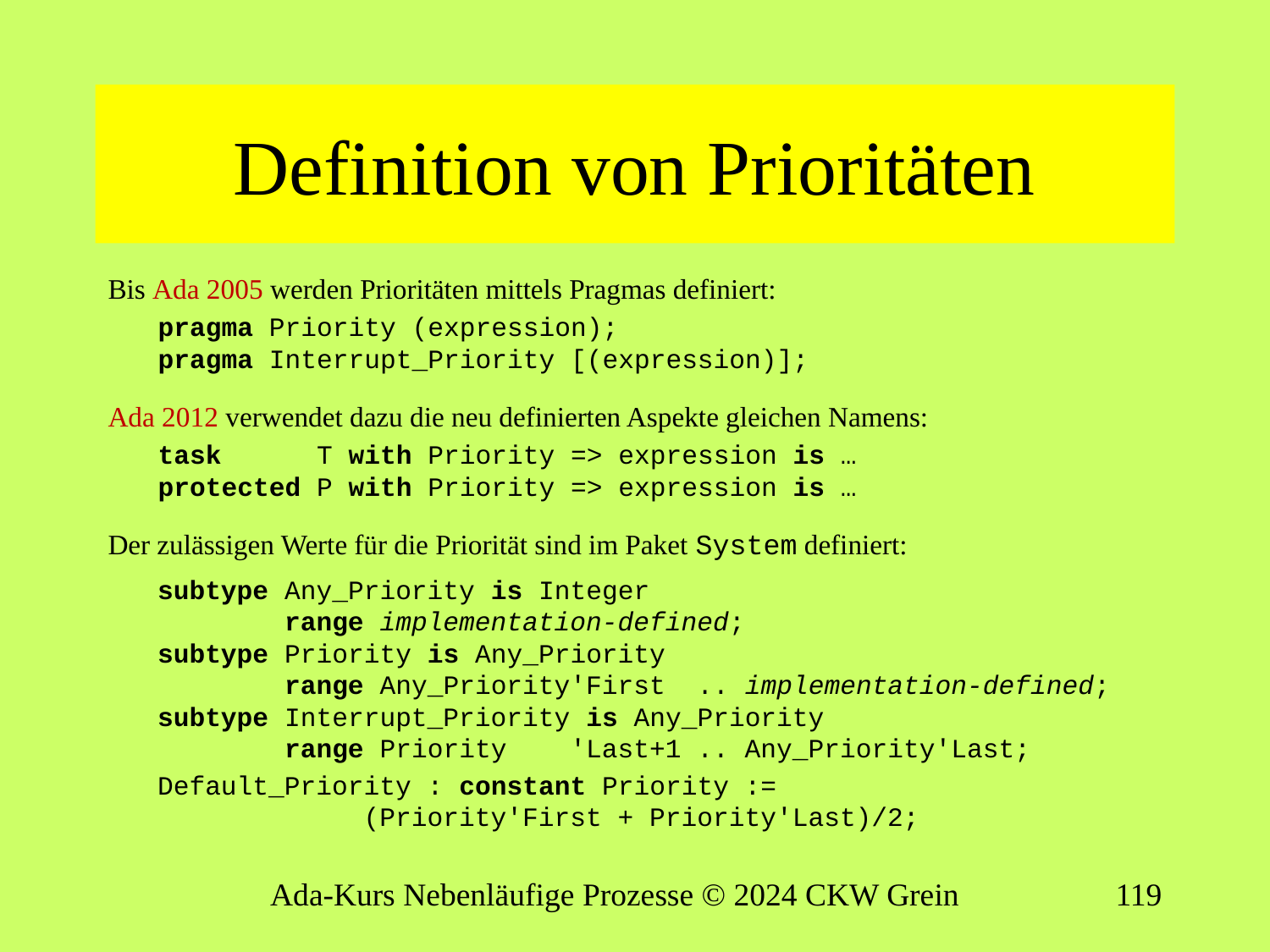

# Definition von Prioritäten
Bis Ada 2005 werden Prioritäten mittels Pragmas definiert:
pragma Priority (expression);
pragma Interrupt_Priority [(expression)];

Ada 2012 verwendet dazu die neu definierten Aspekte gleichen Namens:
task      T with Priority => expression is …
protected P with Priority => expression is …

Der zulässigen Werte für die Priorität sind im Paket System definiert:

subtype Any_Priority is Integer
	range implementation-defined;
subtype Priority is Any_Priority
	range Any_Priority'First  .. implementation-defined;
subtype Interrupt_Priority is Any_Priority
	range Priority    'Last+1 .. Any_Priority'Last;
Default_Priority : constant Priority :=
             (Priority'First + Priority'Last)/2;
Ada-Kurs Nebenläufige Prozesse © 2024 CKW Grein
119